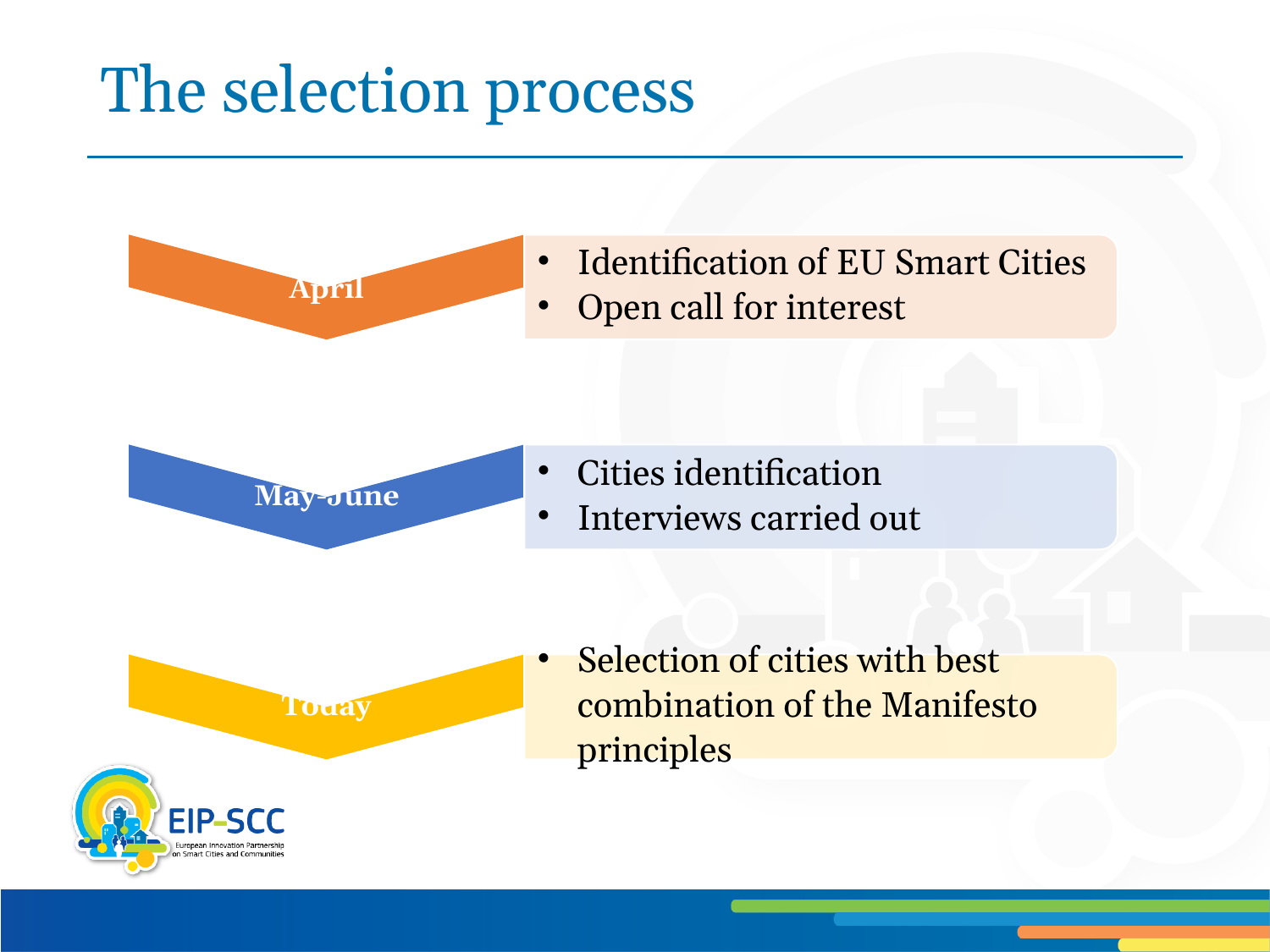

# The selection process
April
Identification of EU Smart Cities
Open call for interest
May-June
Cities identification
Interviews carried out
Today
Selection of cities with best combination of the Manifesto principles